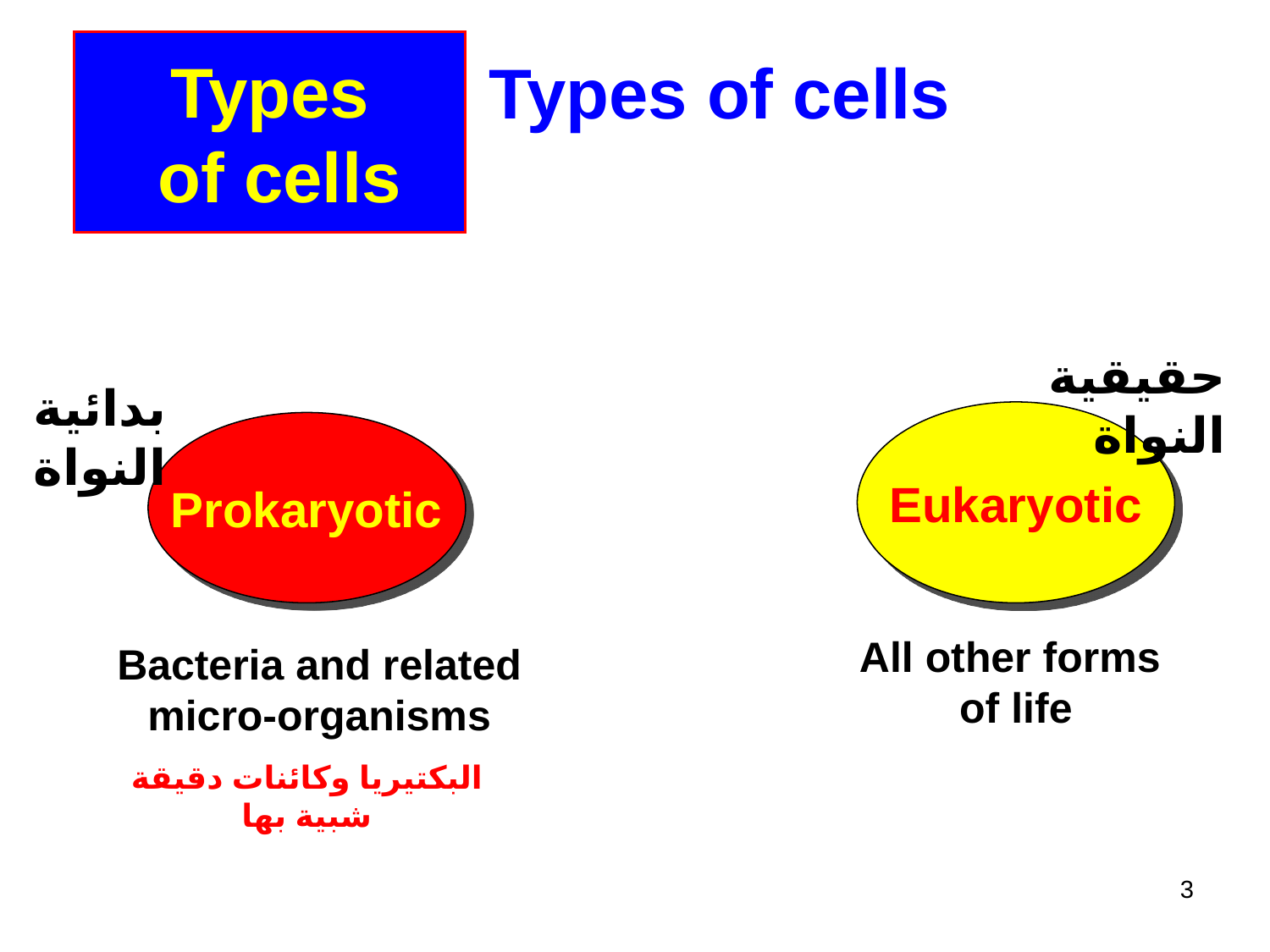

Types
 of cells
Types of cells
حقيقية النواة
بدائية النواة
Eukaryotic
Prokaryotic
All other forms  of life
Bacteria and related micro-organisms
البكتيريا وكائنات دقيقة شبية بها
3